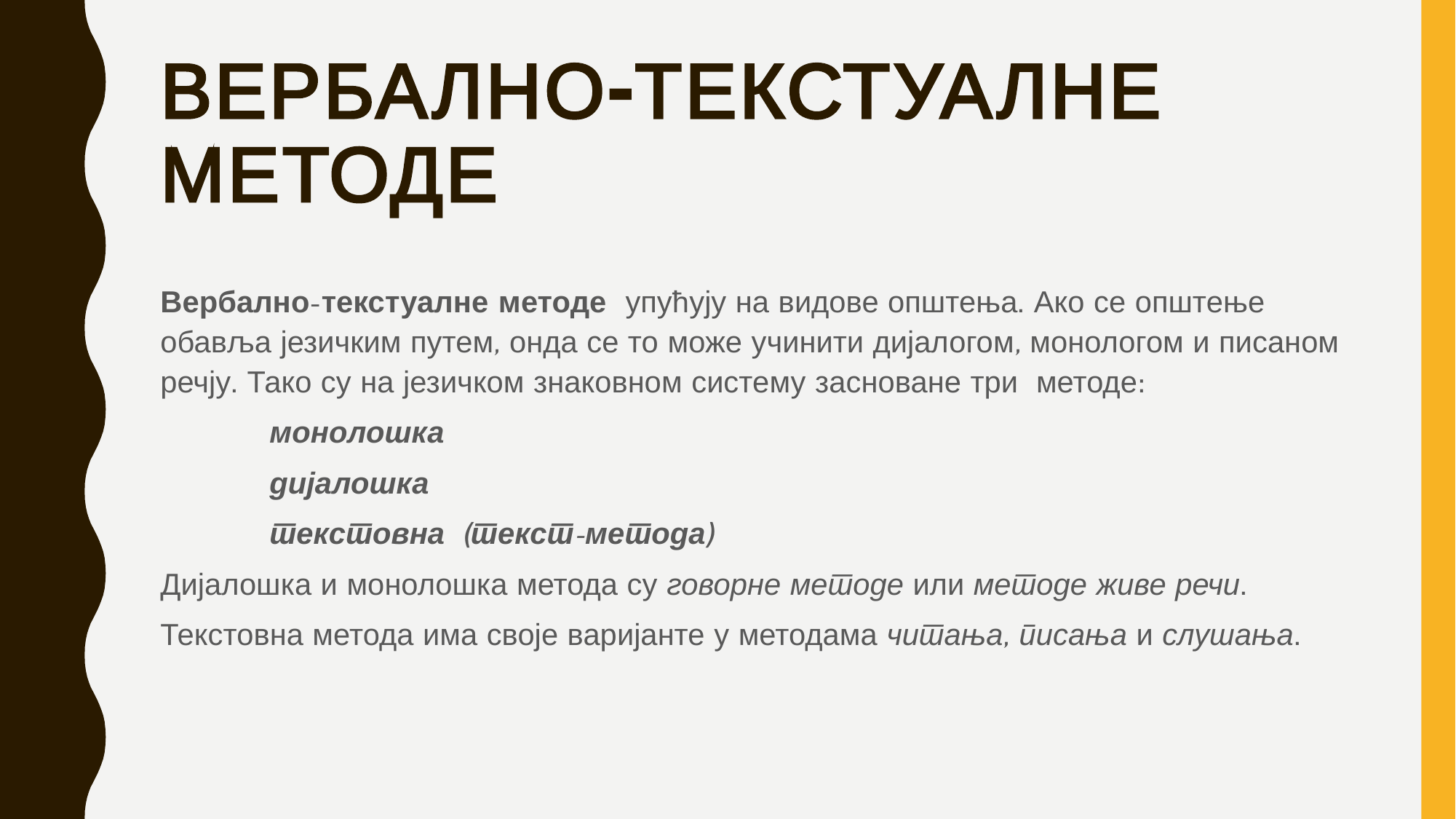

# Вербално-текстуалне методе
Вербално-текстуалне методе  упућују на видове општења. Ако се општење обавља језичким путем, онда се то може учинити дијалогом, монологом и писаном речју. Тако су на језичком знаковном систему засноване три  методе:
	монолошка
	дијалошка
	текстовна  (текст-метода)
Дијалошка и монолошка метода су говорне методе или методе живе речи.
Текстовна метода има своје варијанте у методама читања, писања и слушања.